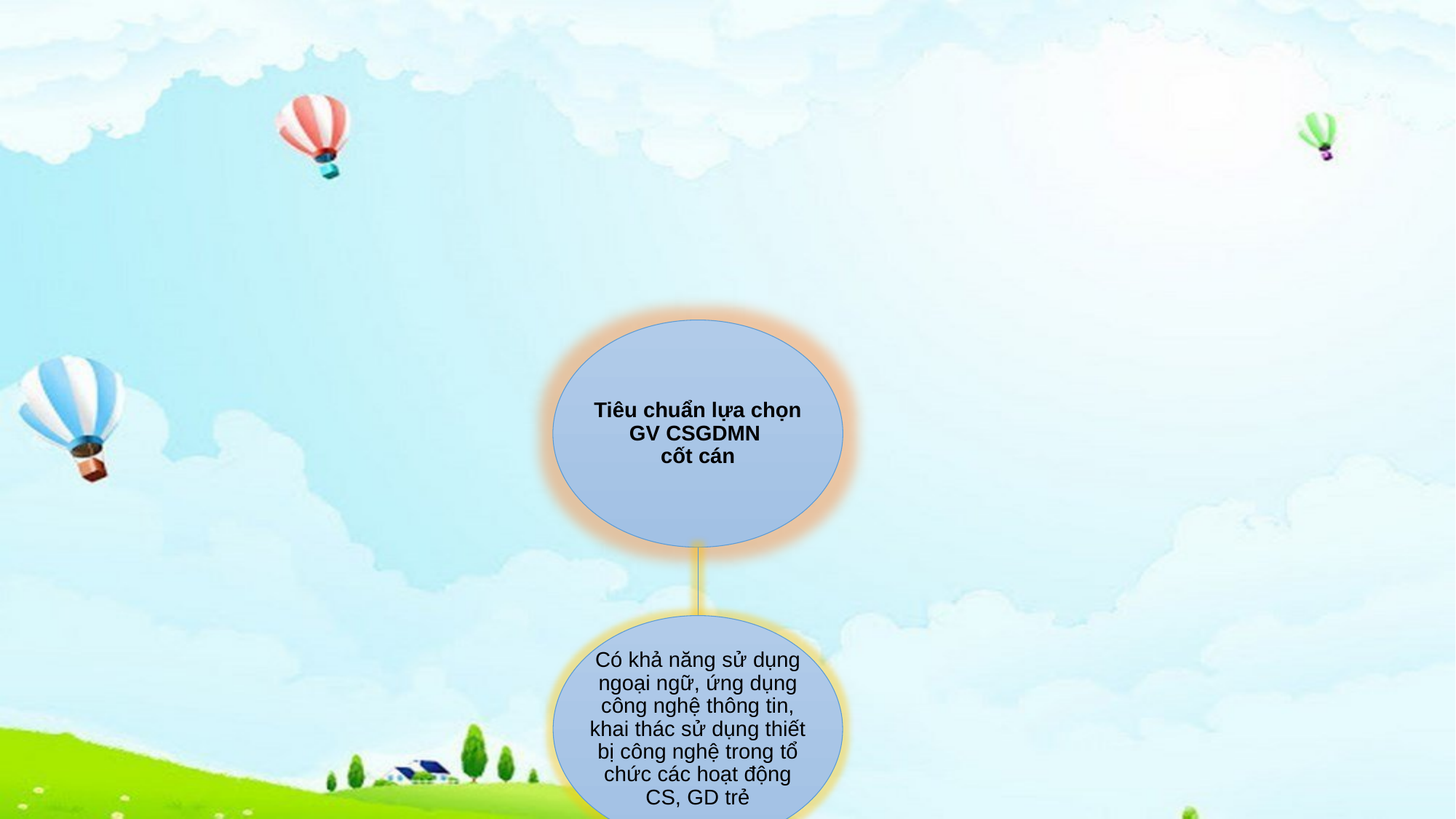

Có ít nhất 05 năm kinh nghiệm thực hiện nhiệm vụ chăm sóc, giáo dục trẻ cho tới thời điểm xét chọn

Là giáo viên cơ sở giáo dục mầm non

Được đánh giá theo chuẩn nghề nghiệp giáo viên đạt mức khá trở lên, trong đó các tiêu chí 1, 3, 4, 5, 6, 7, 8 và 9 phải đạt mức tốt

Tiêu chuẩn lựa chọn GV CSGDMN
cốt cán
Có nguyện vọng trở thành giáo viên cơ sở giáo dục mầm non cốt cán

Có khả năng thiết kế, triển khai các hoạt động giáo dục mẫu, tổ chức toạ đàm, hội thảo, bồi dưỡng về đổi mới ND, PP, HT tổ chức CS, GD trẻ cho đồng nghiệp

Có khả năng sử dụng ngoại ngữ, ứng dụng công nghệ thông tin, khai thác sử dụng thiết bị công nghệ trong tổ chức các hoạt động CS, GD trẻ